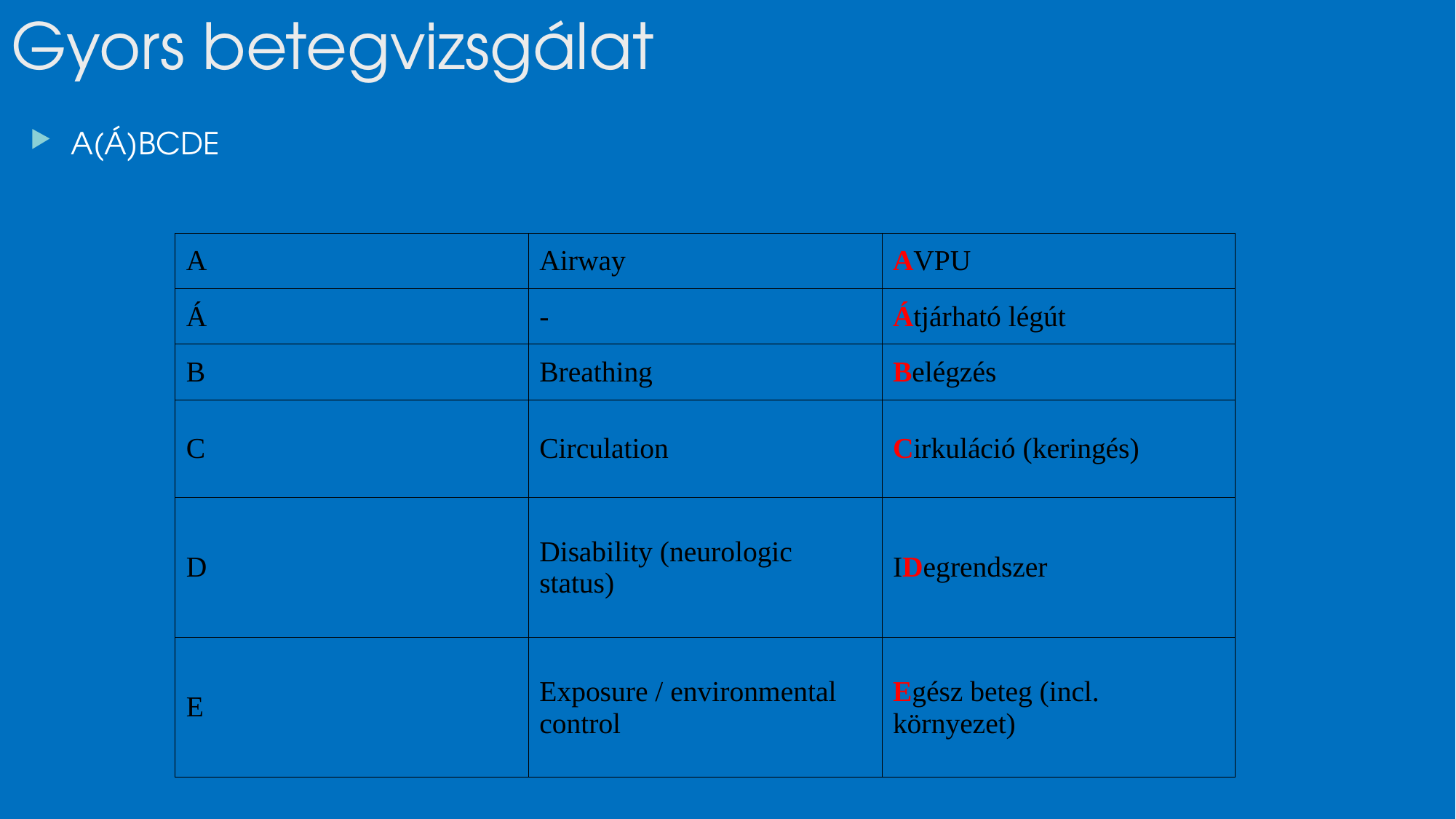

# Gyors betegvizsgálat
A(Á)BCDE

| A | Airway | AVPU |
| --- | --- | --- |
| Á | - | Átjárható légút |
| B | Breathing | Belégzés |
| C | Circulation | Cirkuláció (keringés) |
| D | Disability (neurologic status) | IDegrendszer |
| E | Exposure / environmental control | Egész beteg (incl. környezet) |